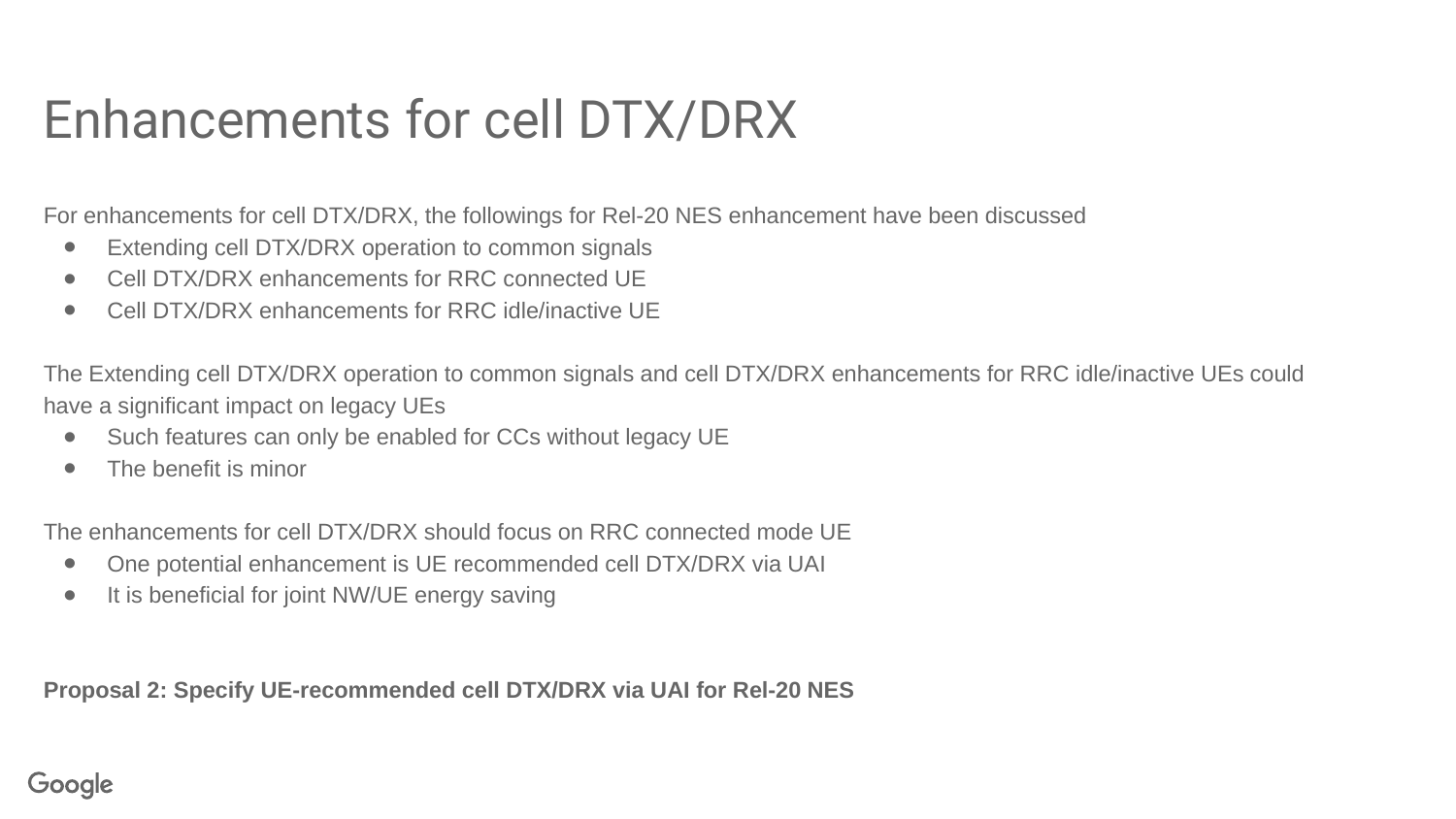

# Enhancements for cell DTX/DRX
For enhancements for cell DTX/DRX, the followings for Rel-20 NES enhancement have been discussed
Extending cell DTX/DRX operation to common signals
Cell DTX/DRX enhancements for RRC connected UE
Cell DTX/DRX enhancements for RRC idle/inactive UE

The Extending cell DTX/DRX operation to common signals and cell DTX/DRX enhancements for RRC idle/inactive UEs could have a significant impact on legacy UEs
Such features can only be enabled for CCs without legacy UE
The benefit is minor

The enhancements for cell DTX/DRX should focus on RRC connected mode UE
One potential enhancement is UE recommended cell DTX/DRX via UAI
It is beneficial for joint NW/UE energy saving

Proposal 2: Specify UE-recommended cell DTX/DRX via UAI for Rel-20 NES